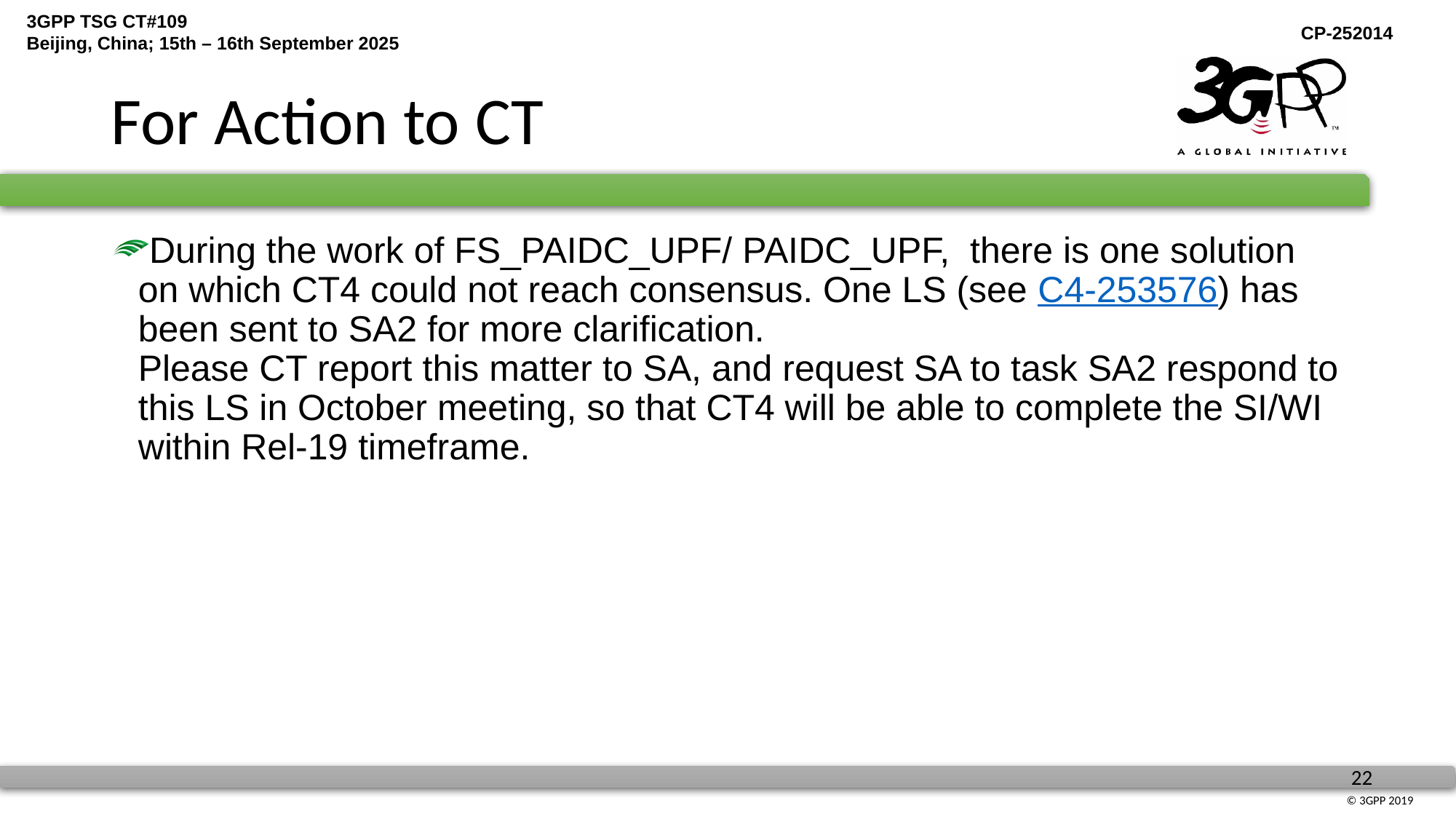

# For Action to CT
During the work of FS_PAIDC_UPF/ PAIDC_UPF,  there is one solution on which CT4 could not reach consensus. One LS (see C4-253576) has been sent to SA2 for more clarification.
Please CT report this matter to SA, and request SA to task SA2 respond to this LS in October meeting, so that CT4 will be able to complete the SI/WI within Rel-19 timeframe.